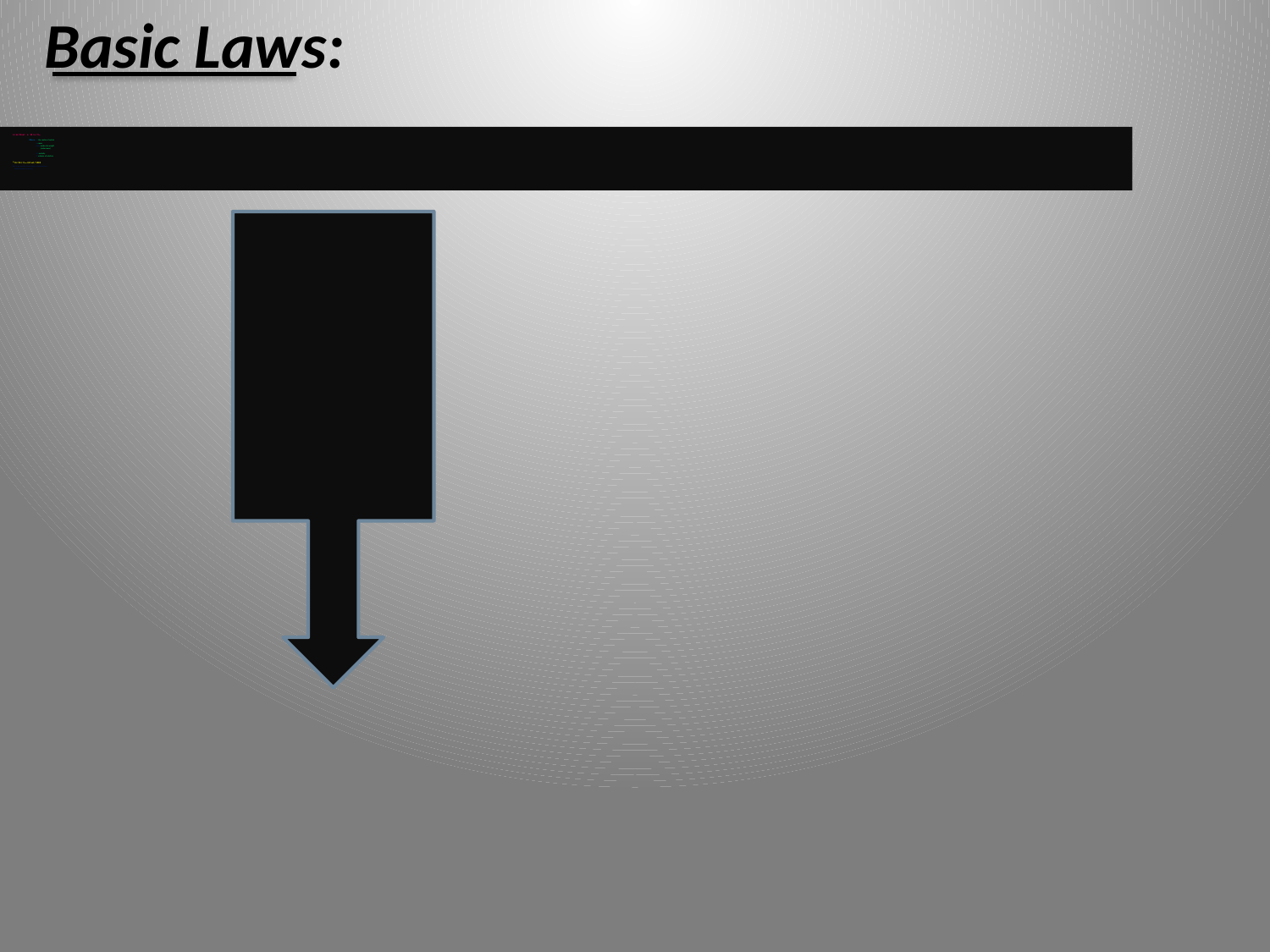

# Basic Laws:
n = m / M.wt     &     M = n / V(L)

                                       Where:    n: No. moles of solute
                                                       m: mass
                                                       M.wt:molecular weight
                                                                  (molar mass)

                                                        M: molarity
                                                        V: volume of solution

     m = M ×  V(ml) × M.wt / 1000

This is law used for  Preparation of Solution from
    Solid Substance (material).